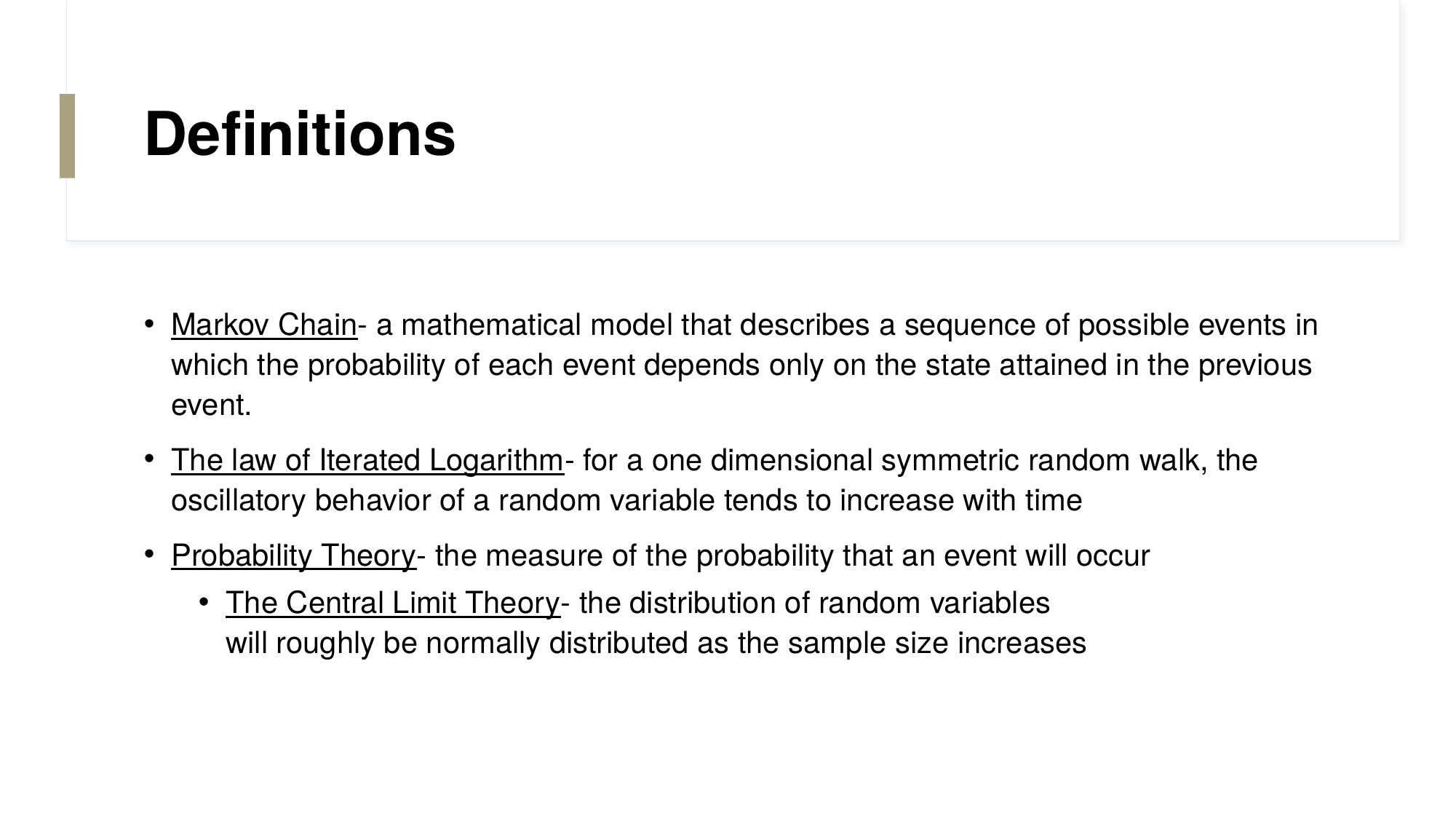

# Definitions
Markov Chain- a mathematical model that describes a sequence of possible events in which the probability of each event depends only on the state attained in the previous event.
The law of Iterated Logarithm- for a one dimensional symmetric random walk, the oscillatory behavior of a random variable tends to increase with time
Probability Theory- the measure of the probability that an event will occur
The Central Limit Theory- the distribution of random variables will roughly be normally distributed as the sample size increases